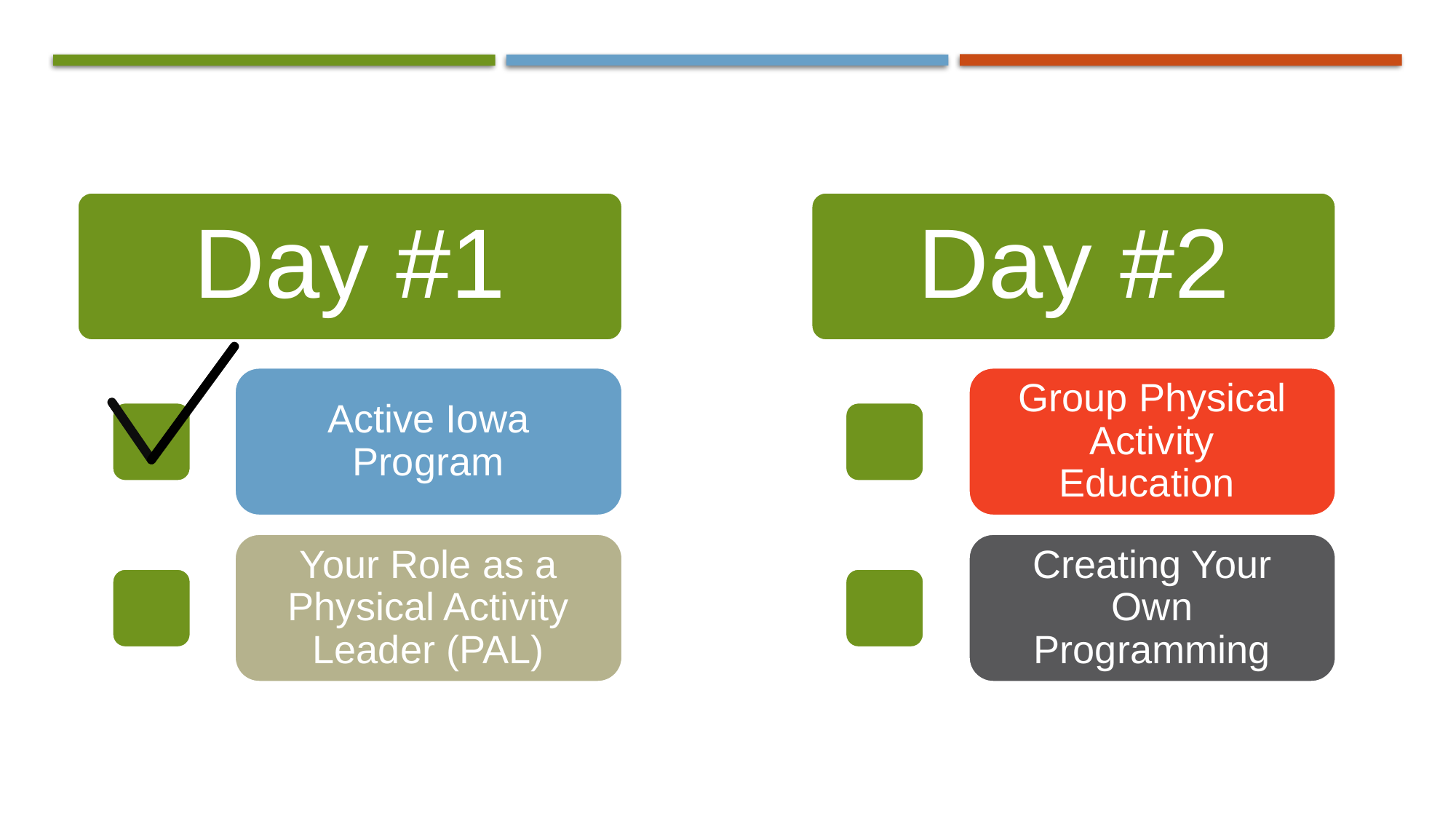

Day #1
Active Iowa Program

Your Role as a Physical Activity Leader (PAL)

Day #2
Group Physical Activity Education

Creating Your Own Programming